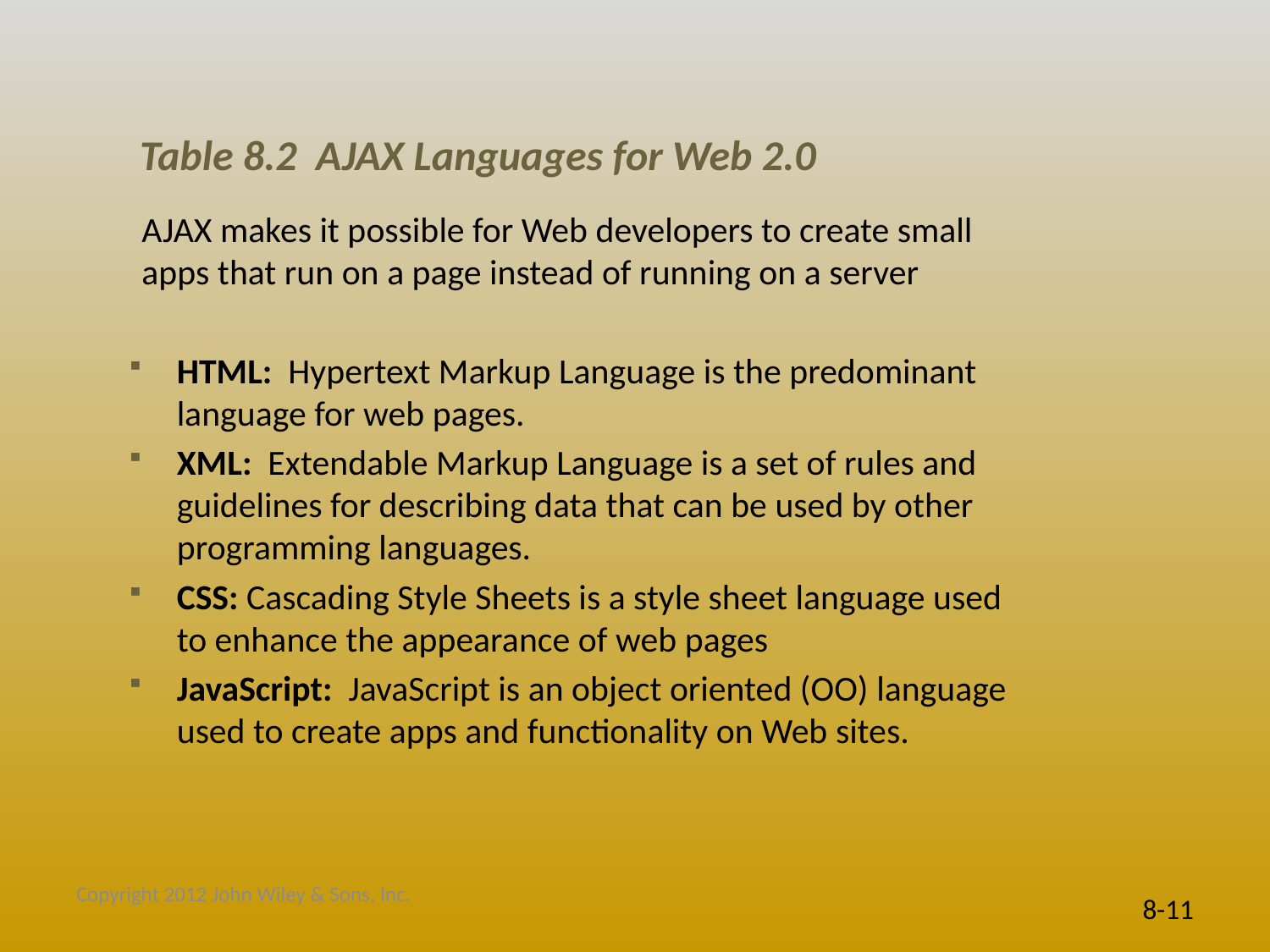

# Table 8.2  AJAX Languages for Web 2.0
AJAX makes it possible for Web developers to create small apps that run on a page instead of running on a server

HTML:  Hypertext Markup Language is the predominant language for web pages.
XML:  Extendable Markup Language is a set of rules and guidelines for describing data that can be used by other programming languages.
CSS: Cascading Style Sheets is a style sheet language used to enhance the appearance of web pages
JavaScript:  JavaScript is an object oriented (OO) language used to create apps and functionality on Web sites.
Copyright 2012 John Wiley & Sons, Inc.
8-11